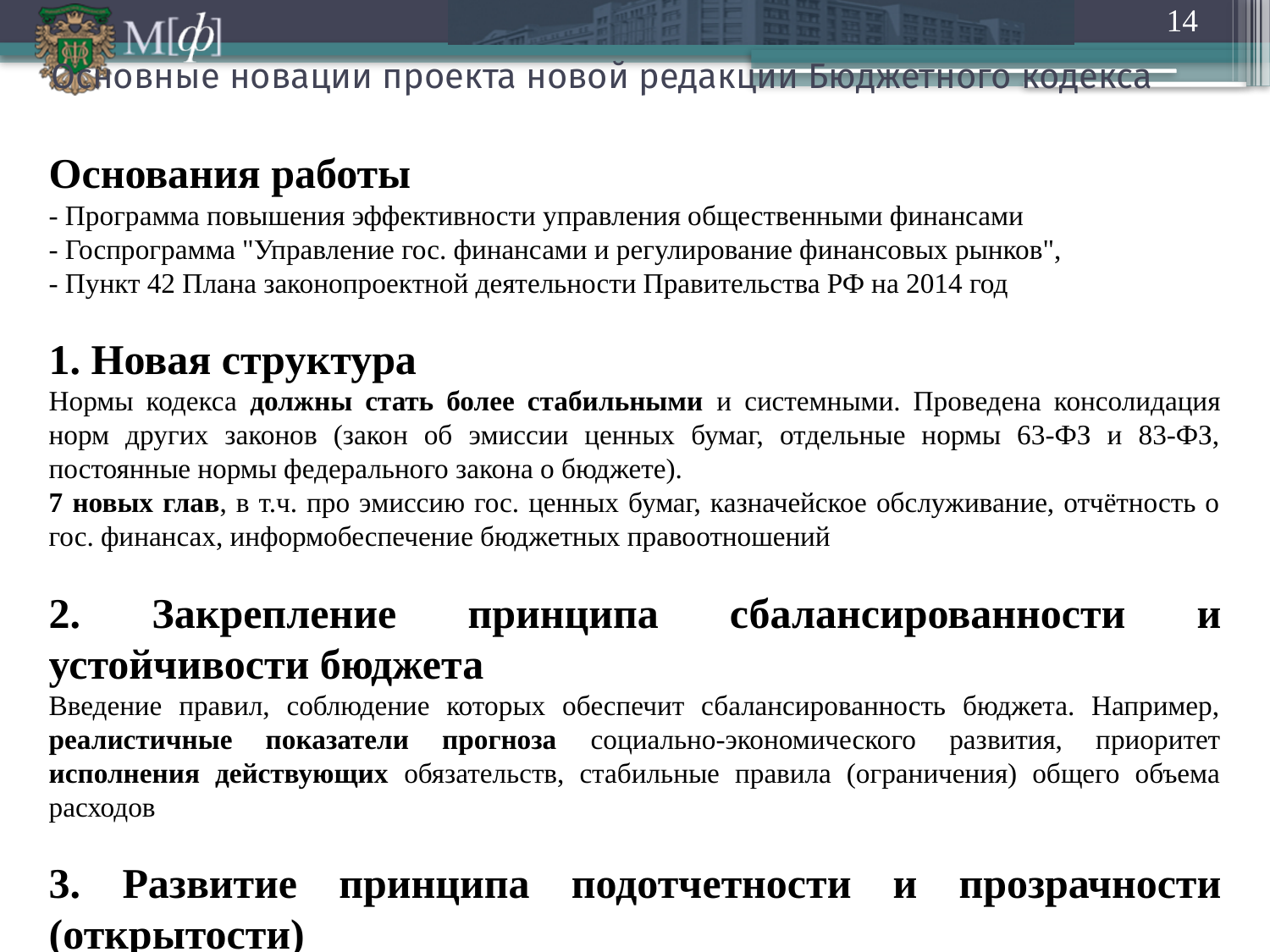

14
# Основные новации проекта новой редакции Бюджетного кодекса
Основания работы
- Программа повышения эффективности управления общественными финансами
- Госпрограмма "Управление гос. финансами и регулирование финансовых рынков",
- Пункт 42 Плана законопроектной деятельности Правительства РФ на 2014 год

1. Новая структура
Нормы кодекса должны стать более стабильными и системными. Проведена консолидация норм других законов (закон об эмиссии ценных бумаг, отдельные нормы 63-ФЗ и 83-ФЗ, постоянные нормы федерального закона о бюджете).
7 новых глав, в т.ч. про эмиссию гос. ценных бумаг, казначейское обслуживание, отчётность о гос. финансах, информобеспечение бюджетных правоотношений

2. Закрепление принципа сбалансированности и устойчивости бюджета
Введение правил, соблюдение которых обеспечит сбалансированность бюджета. Например, реалистичные показатели прогноза социально-экономического развития, приоритет исполнения действующих обязательств, стабильные правила (ограничения) общего объема расходов

3. Развитие принципа подотчетности и прозрачности (открытости)
Возникает обязанность представить отчет о результатах использования бюджетных средств, провозглашается общественный мониторинг и оценка деятельности госорганов, закрепляется обязанность формировать информацию о бюджете в доступной для граждан форме